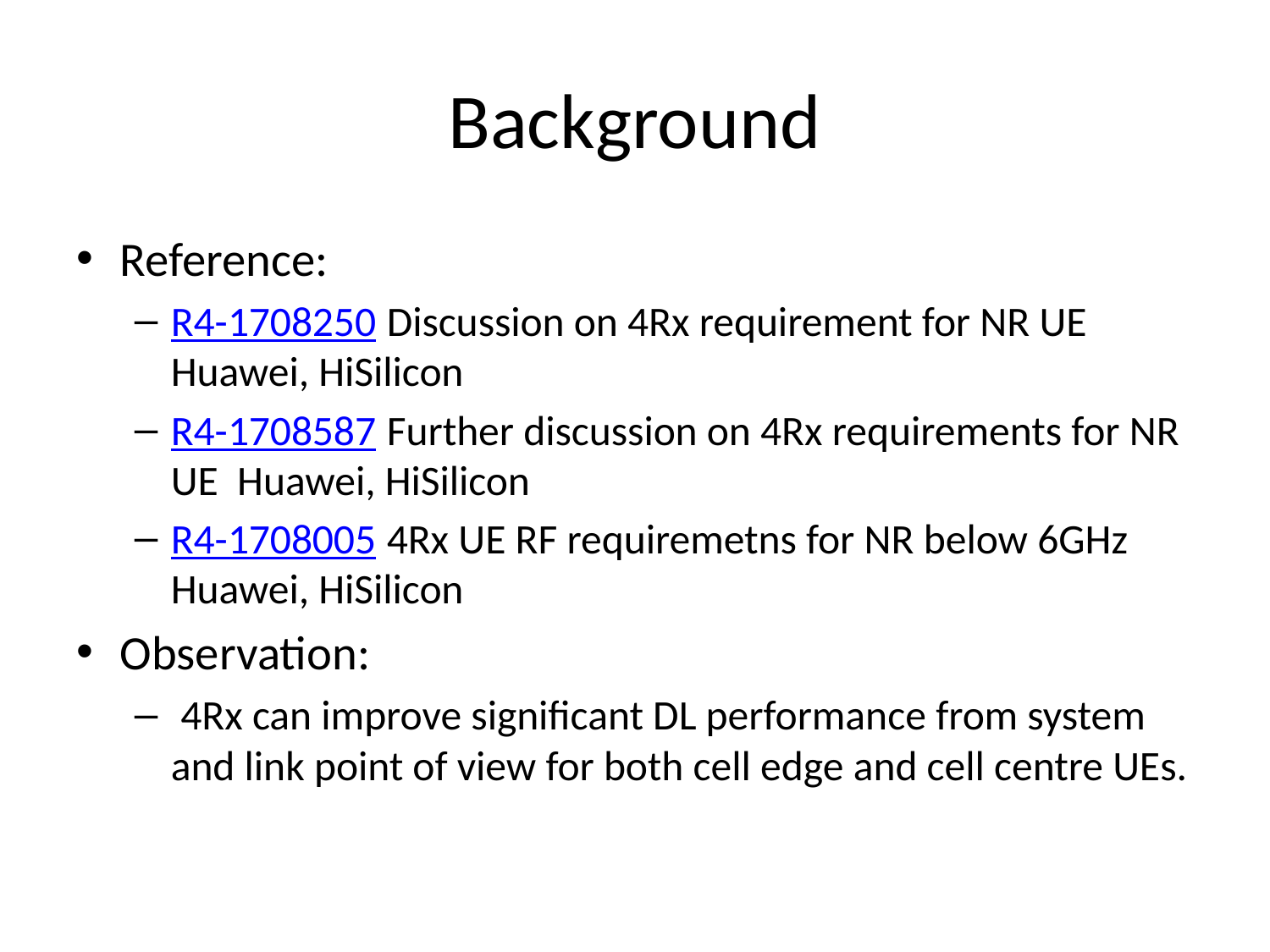

# Background
Reference:
R4-1708250	Discussion on 4Rx requirement for NR UE  Huawei, HiSilicon
R4-1708587	Further discussion on 4Rx requirements for NR UE  Huawei, HiSilicon
R4-1708005	4Rx UE RF requiremetns for NR below 6GHz Huawei, HiSilicon
Observation:
 4Rx can improve significant DL performance from system and link point of view for both cell edge and cell centre UEs.